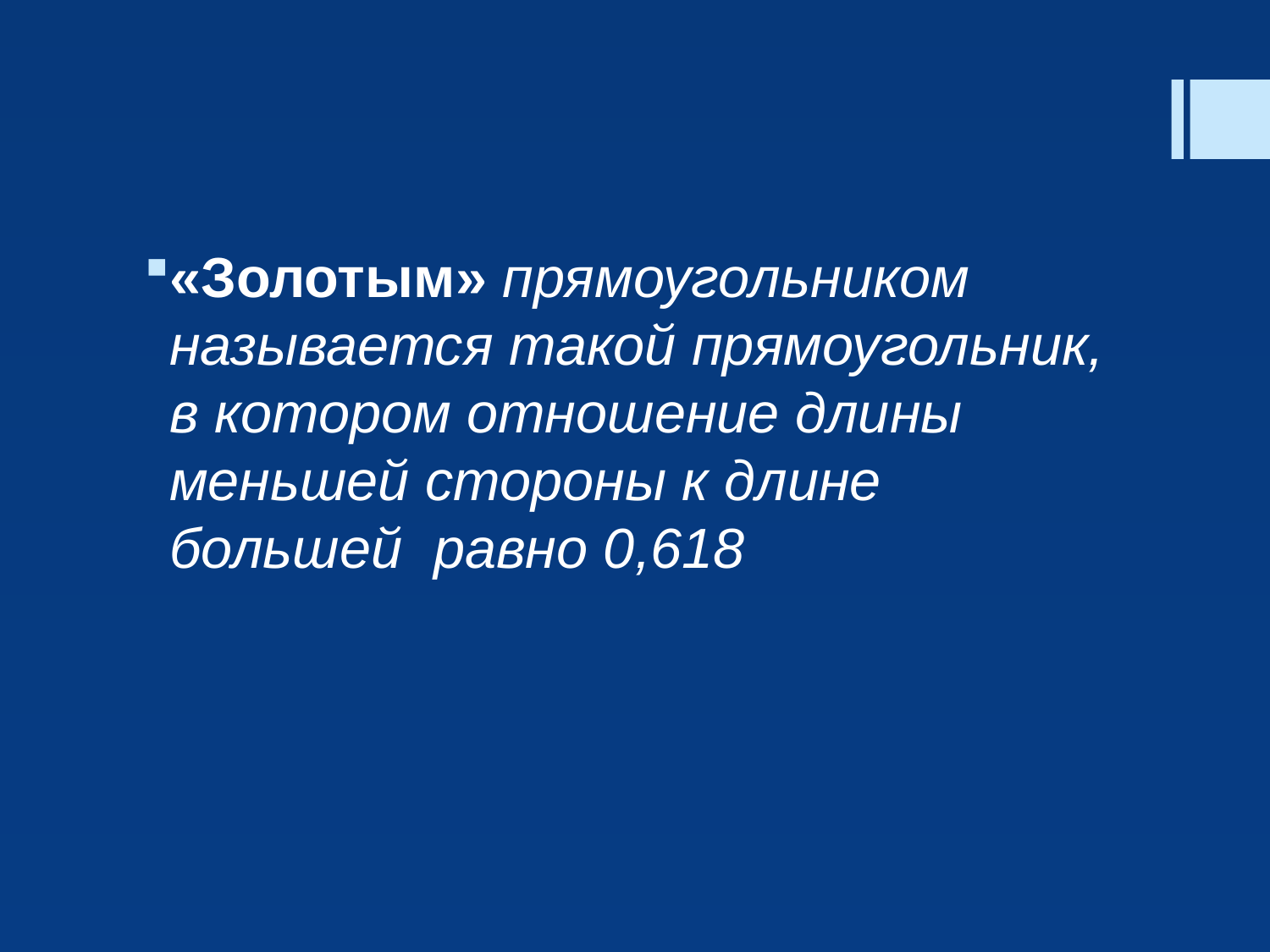

«Золотым» прямоугольником называется такой прямоугольник, в котором отношение длины меньшей стороны к длине большей  равно 0,618